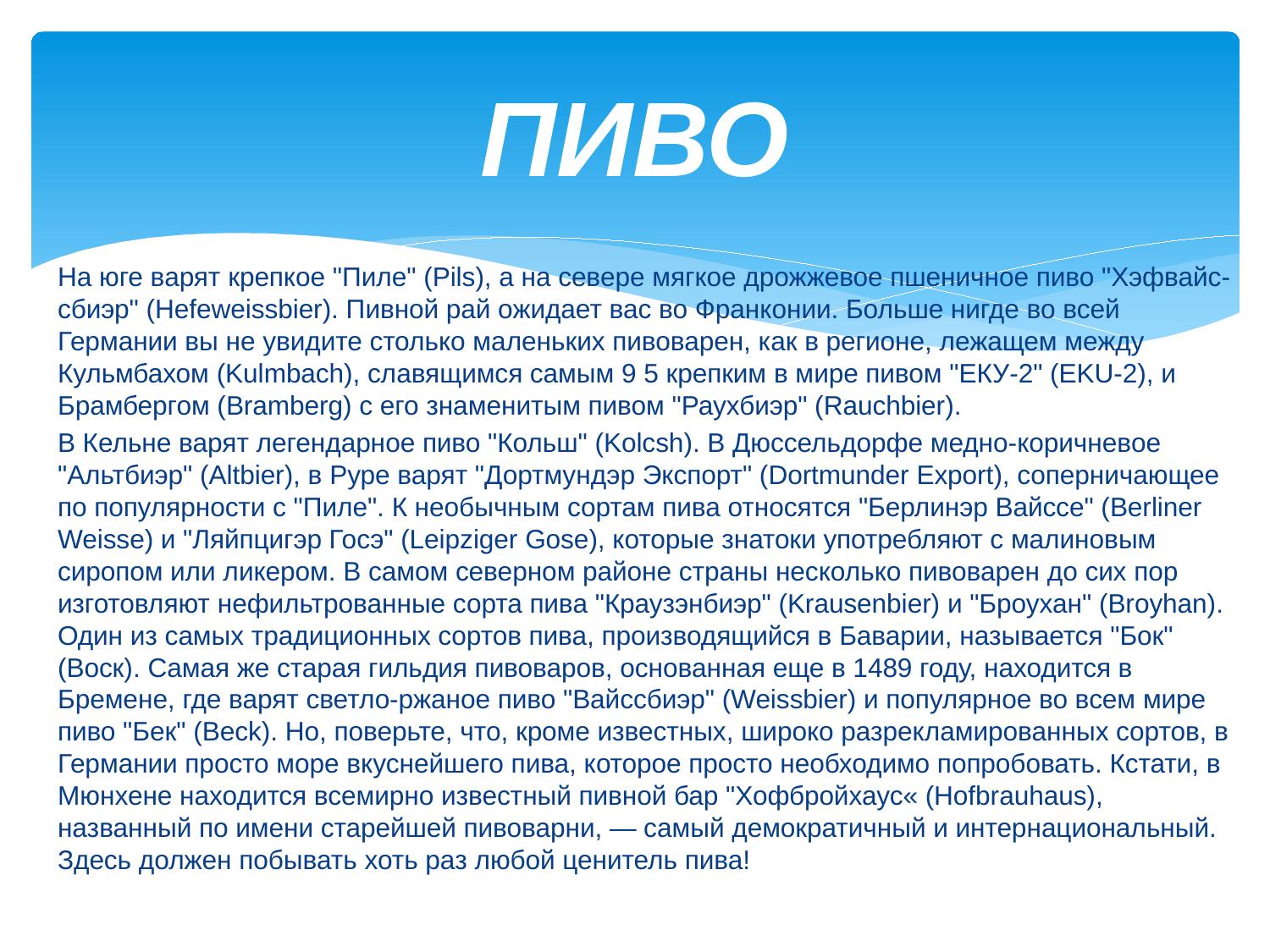

# ПИВО

На юге варят крепкое "Пиле" (Pils), а на севере мягкое дрожжевое пшеничное пиво "Хэфвайс-сбиэр" (Hefeweissbier). Пивной рай ожидает вас во Франконии. Больше нигде во всей Германии вы не увидите столько маленьких пивоварен, как в регионе, лежащем между Кульмбахом (Kulmbach), славящимся самым 9 5 крепким в мире пивом "ЕКУ-2" (EKU-2), и Брамбергом (Bramberg) с его знаменитым пивом "Раухбиэр" (Rauchbier).
В Кельне варят легендарное пиво "Кольш" (Kolcsh). В Дюссельдорфе медно-коричневое "Альтбиэр" (Altbier), в Руре варят "Дортмундэр Экспорт" (Dortmunder Export), соперничающее по популярности с "Пиле". К необычным сортам пива относятся "Берлинэр Вайссе" (Berliner Weisse) и "Ляйпцигэр Госэ" (Leipziger Gose), которые знатоки употребляют с малиновым сиропом или ликером. В самом северном районе страны несколько пивоварен до сих пор изготовляют нефильтрованные сорта пива "Краузэнбиэр" (Krausenbier) и "Броухан" (Broyhan). Один из самых традиционных сортов пива, производящийся в Баварии, называется "Бок" (Воск). Самая же старая гильдия пивоваров, основанная еще в 1489 году, находится в Бремене, где варят светло-ржаное пиво "Вайссбиэр" (Weissbier) и популярное во всем мире пиво "Бек" (Beck). Но, поверьте, что, кроме известных, широко разрекламированных сортов, в Германии просто море вкуснейшего пива, которое просто необходимо попробовать. Кстати, в Мюнхене находится всемирно известный пивной бар "Хофбройхаус« (Hofbrauhaus), названный по имени старейшей пивоварни, — самый демократичный и интернациональный. Здесь должен побывать хоть раз любой ценитель пива!